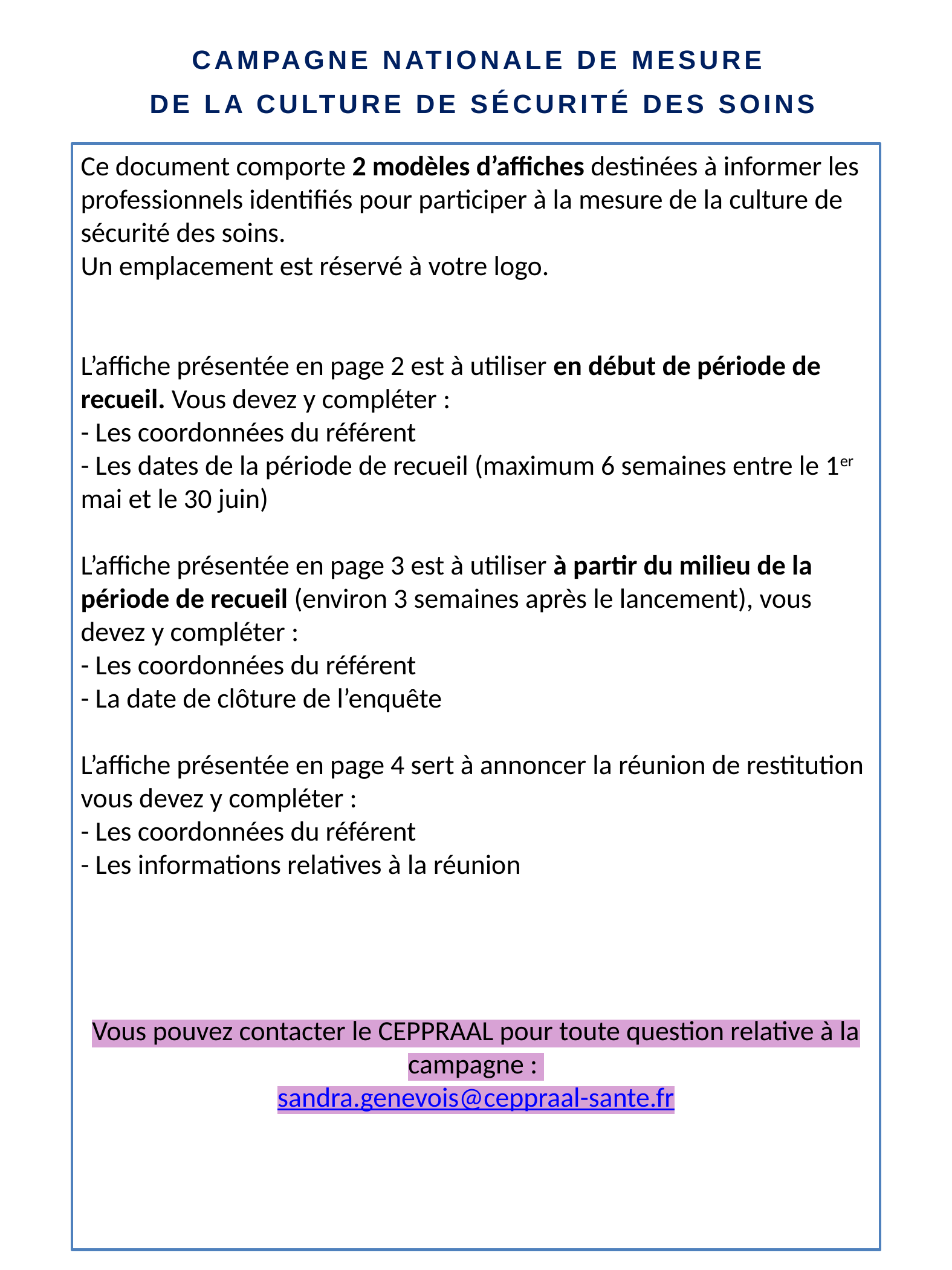

CAMPAGNE NATIONALE DE MESURE
DE LA CULTURE DE SÉCURITÉ DES SOINS
Ce document comporte 2 modèles d’affiches destinées à informer les professionnels identifiés pour participer à la mesure de la culture de sécurité des soins.
Un emplacement est réservé à votre logo.

L’affiche présentée en page 2 est à utiliser en début de période de recueil. Vous devez y compléter :
- Les coordonnées du référent
- Les dates de la période de recueil (maximum 6 semaines entre le 1er mai et le 30 juin)

L’affiche présentée en page 3 est à utiliser à partir du milieu de la période de recueil (environ 3 semaines après le lancement), vous devez y compléter :
- Les coordonnées du référent
- La date de clôture de l’enquête

L’affiche présentée en page 4 sert à annoncer la réunion de restitution
vous devez y compléter :
- Les coordonnées du référent
- Les informations relatives à la réunion

Vous pouvez contacter le CEPPRAAL pour toute question relative à la campagne :
sandra.genevois@ceppraal-sante.fr